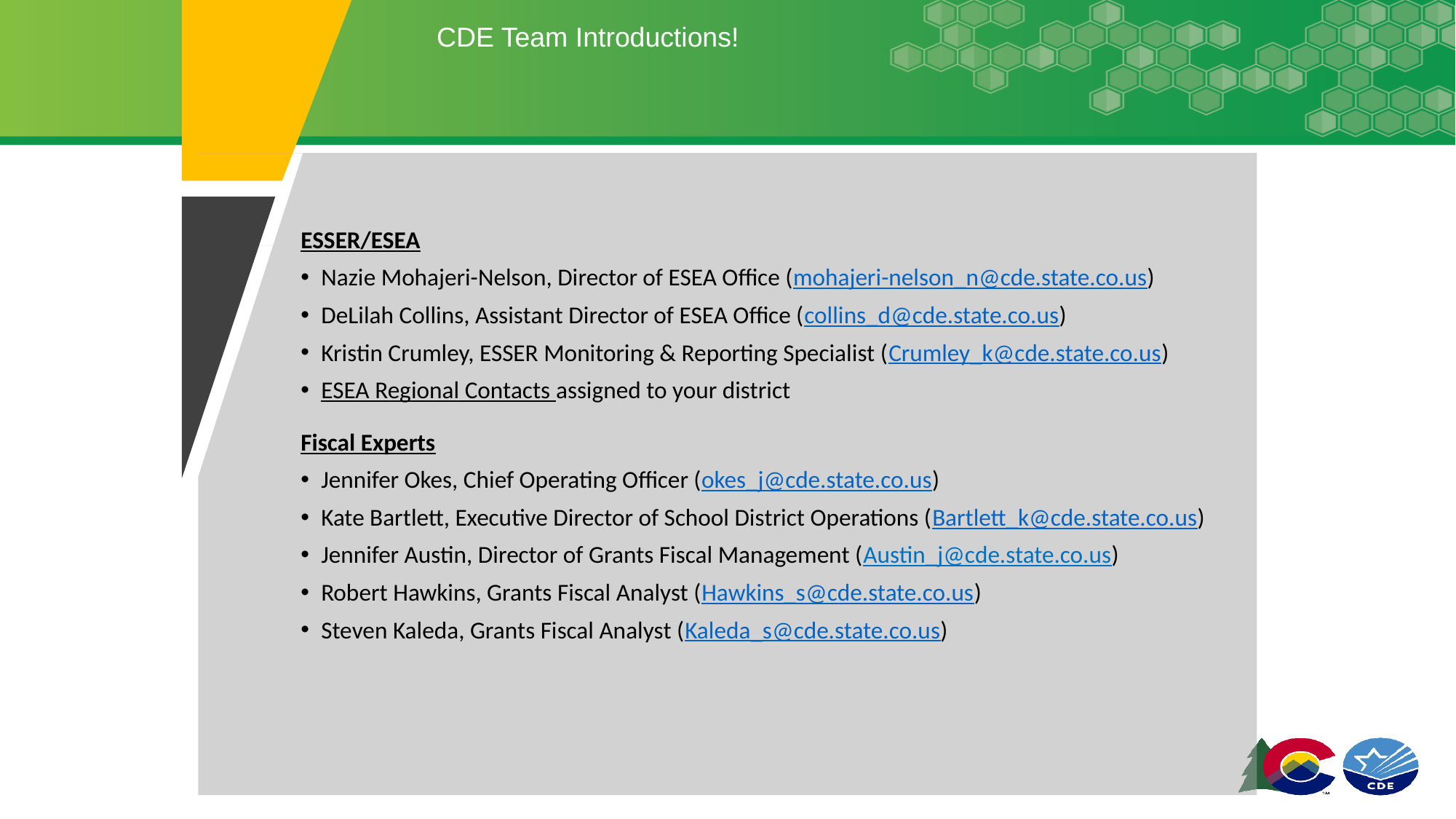

# CDE Team Introductions!

ESSER/ESEA
Nazie Mohajeri-Nelson, Director of ESEA Office (mohajeri-nelson_n@cde.state.co.us)
DeLilah Collins, Assistant Director of ESEA Office (collins_d@cde.state.co.us)
Kristin Crumley, ESSER Monitoring & Reporting Specialist (Crumley_k@cde.state.co.us)
ESEA Regional Contacts assigned to your district

Fiscal Experts
Jennifer Okes, Chief Operating Officer (okes_j@cde.state.co.us)
Kate Bartlett, Executive Director of School District Operations (Bartlett_k@cde.state.co.us)
Jennifer Austin, Director of Grants Fiscal Management (Austin_j@cde.state.co.us)
Robert Hawkins, Grants Fiscal Analyst (Hawkins_s@cde.state.co.us)
Steven Kaleda, Grants Fiscal Analyst (Kaleda_s@cde.state.co.us)